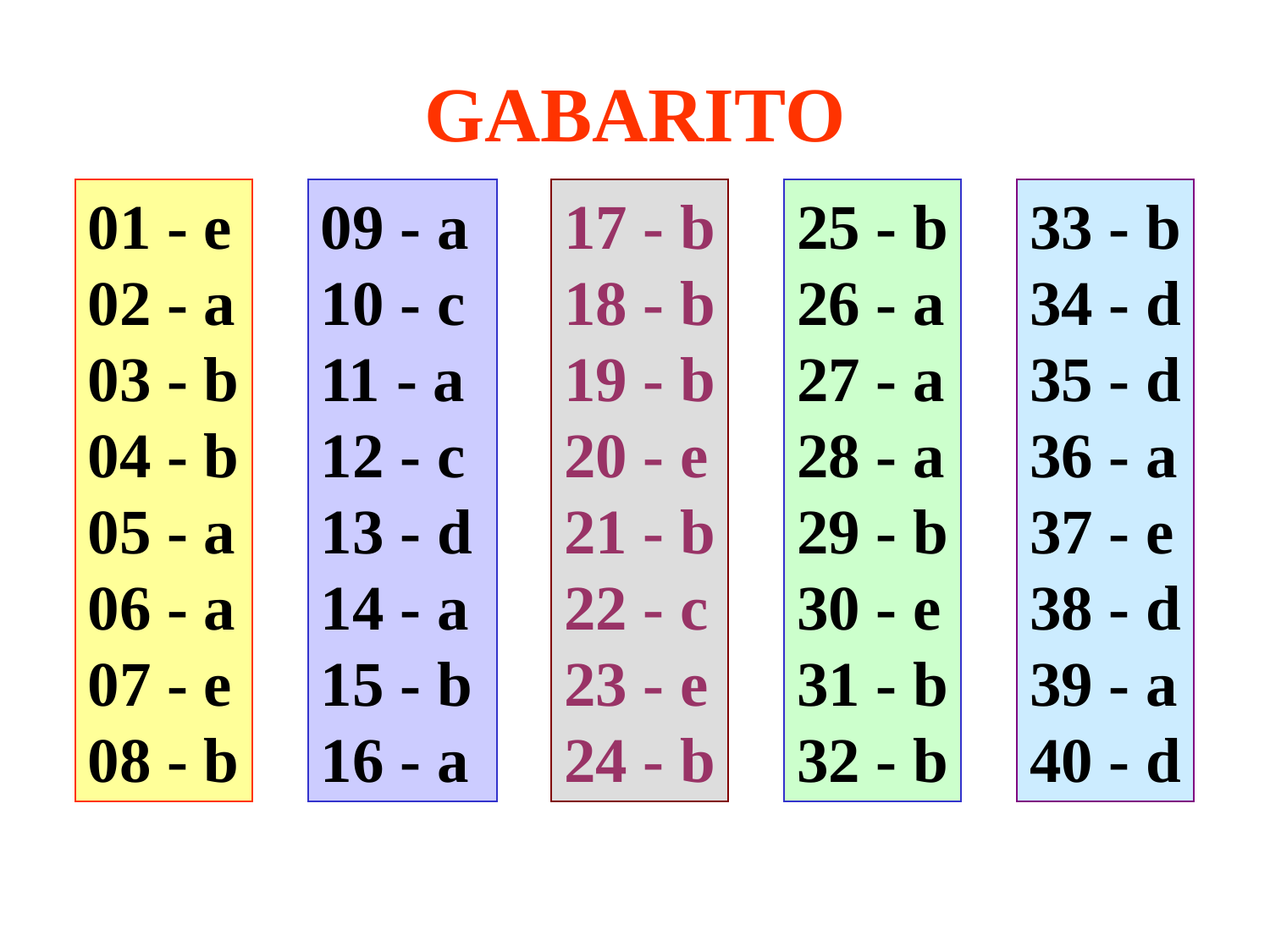

# GABARITO
01 - e
02 - a
03 - b
04 - b
05 - a
06 - a
07 - e
08 - b
09 - a
10 - c
11 - a
12 - c
13 - d
14 - a
15 - b
16 - a
17 - b
18 - b
19 - b
20 - e
21 - b
22 - c
23 - e
24 - b
25 - b
26 - a
27 - a
28 - a
29 - b
30 - e
31 - b
32 - b
33 - b
34 - d
35 - d
36 - a
37 - e
38 - d
39 - a
40 - d